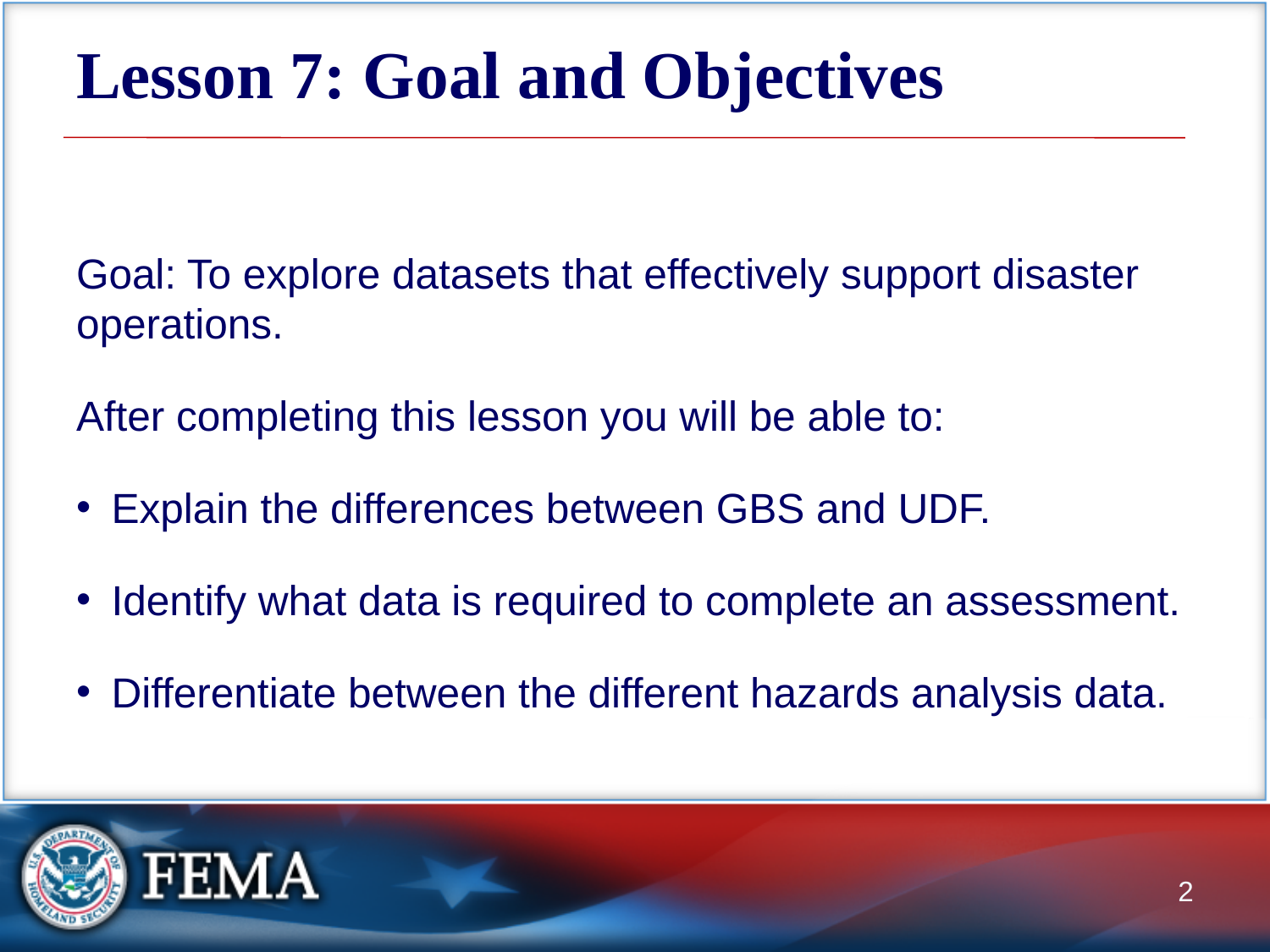

# Lesson 7: Goal and Objectives

Goal: To explore datasets that effectively support disaster operations.
After completing this lesson you will be able to:
Explain the differences between GBS and UDF.
Identify what data is required to complete an assessment.
Differentiate between the different hazards analysis data.
2